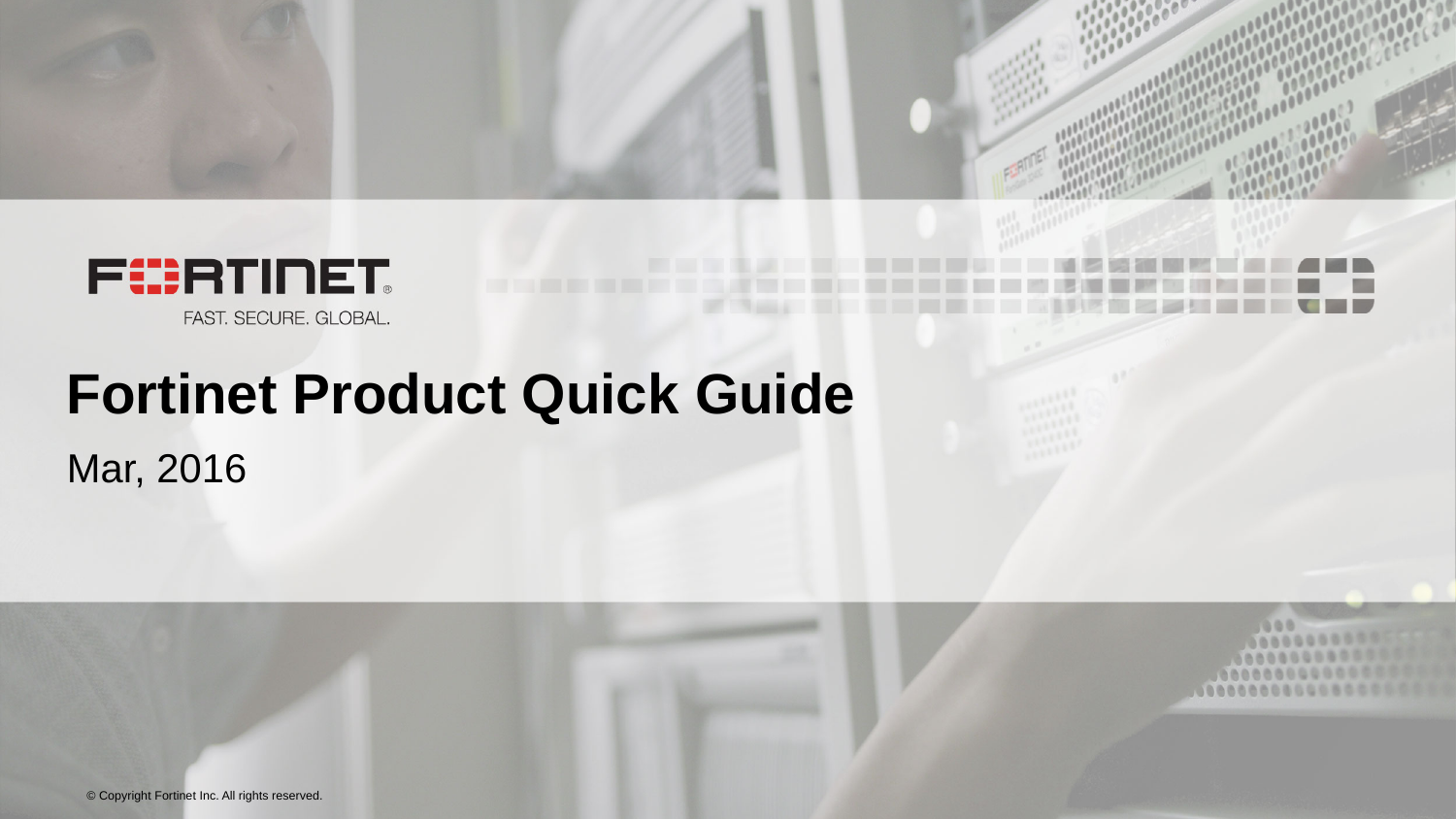

# Fortinet Product Quick Guide
Mar, 2016